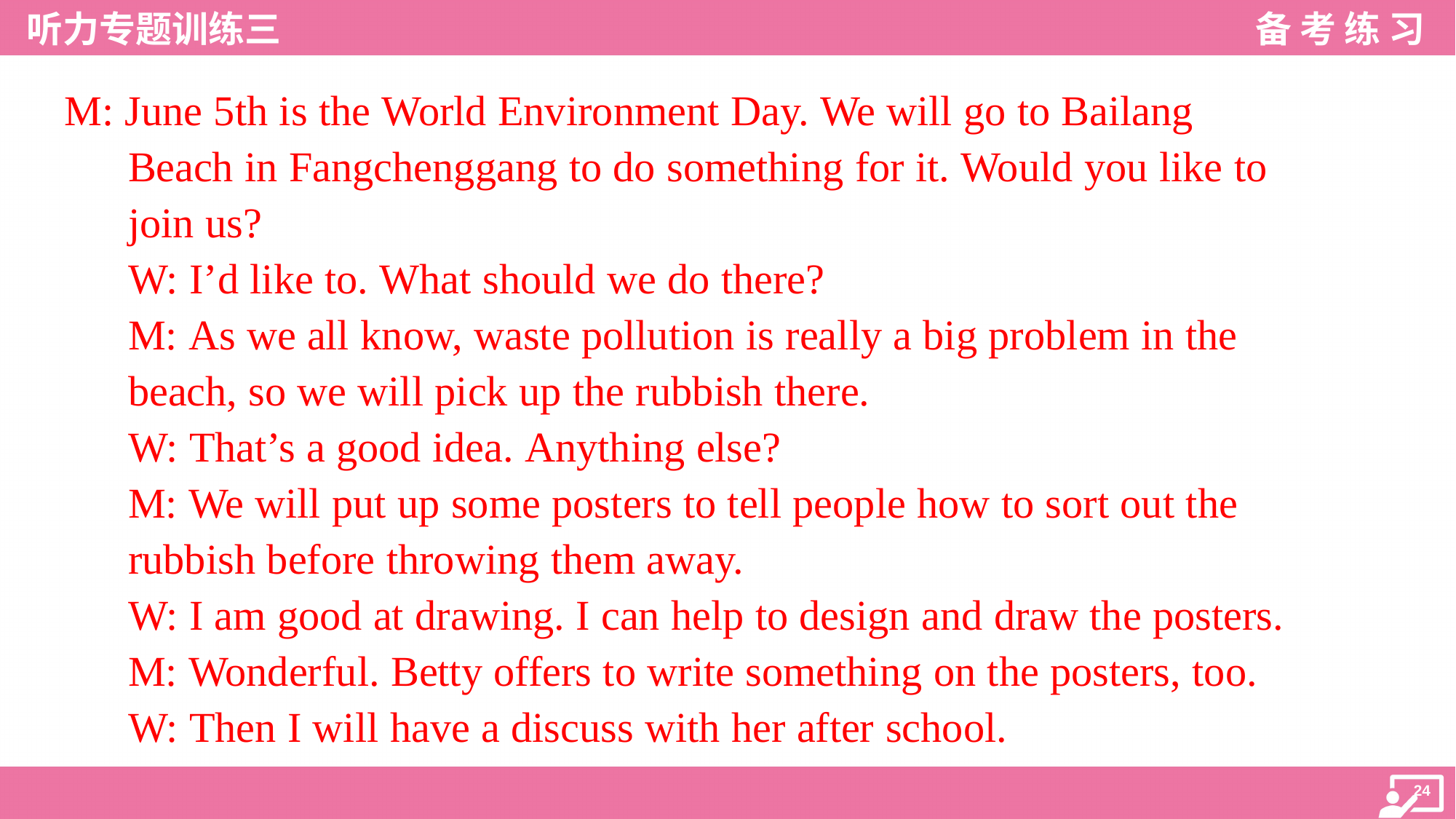

M: June 5th is the World Environment Day. We will go to Bailang
Beach in Fangchenggang to do something for it. Would you like to
join us?
W: I’d like to. What should we do there?
M: As we all know, waste pollution is really a big problem in the
beach, so we will pick up the rubbish there.
W: That’s a good idea. Anything else?
M: We will put up some posters to tell people how to sort out the
rubbish before throwing them away.
W: I am good at drawing. I can help to design and draw the posters.
M: Wonderful. Betty offers to write something on the posters, too.
W: Then I will have a discuss with her after school.